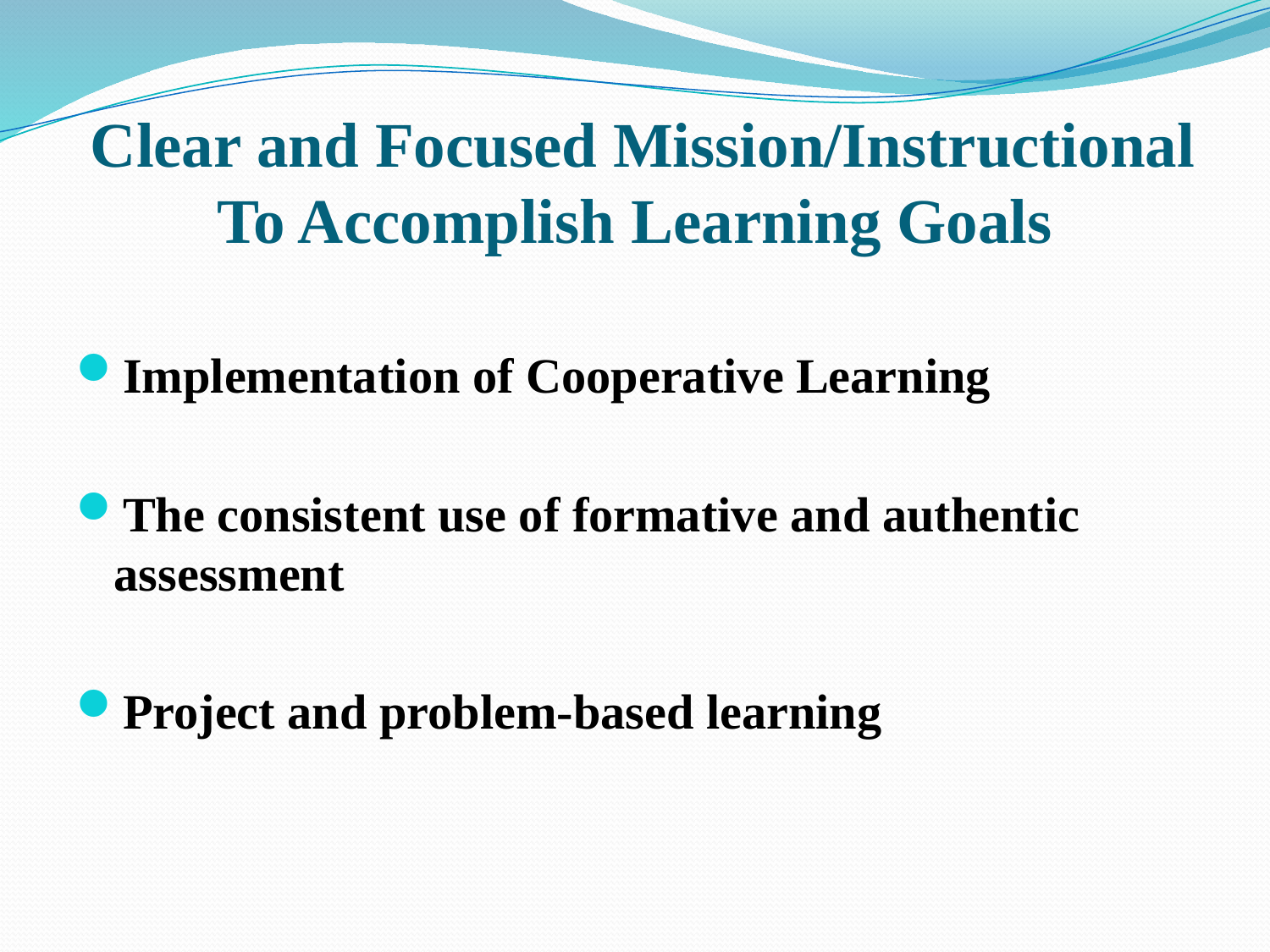

# Clear and Focused Mission/Instructional To Accomplish Learning Goals

Implementation of Cooperative Learning

The consistent use of formative and authentic assessment

Project and problem-based learning